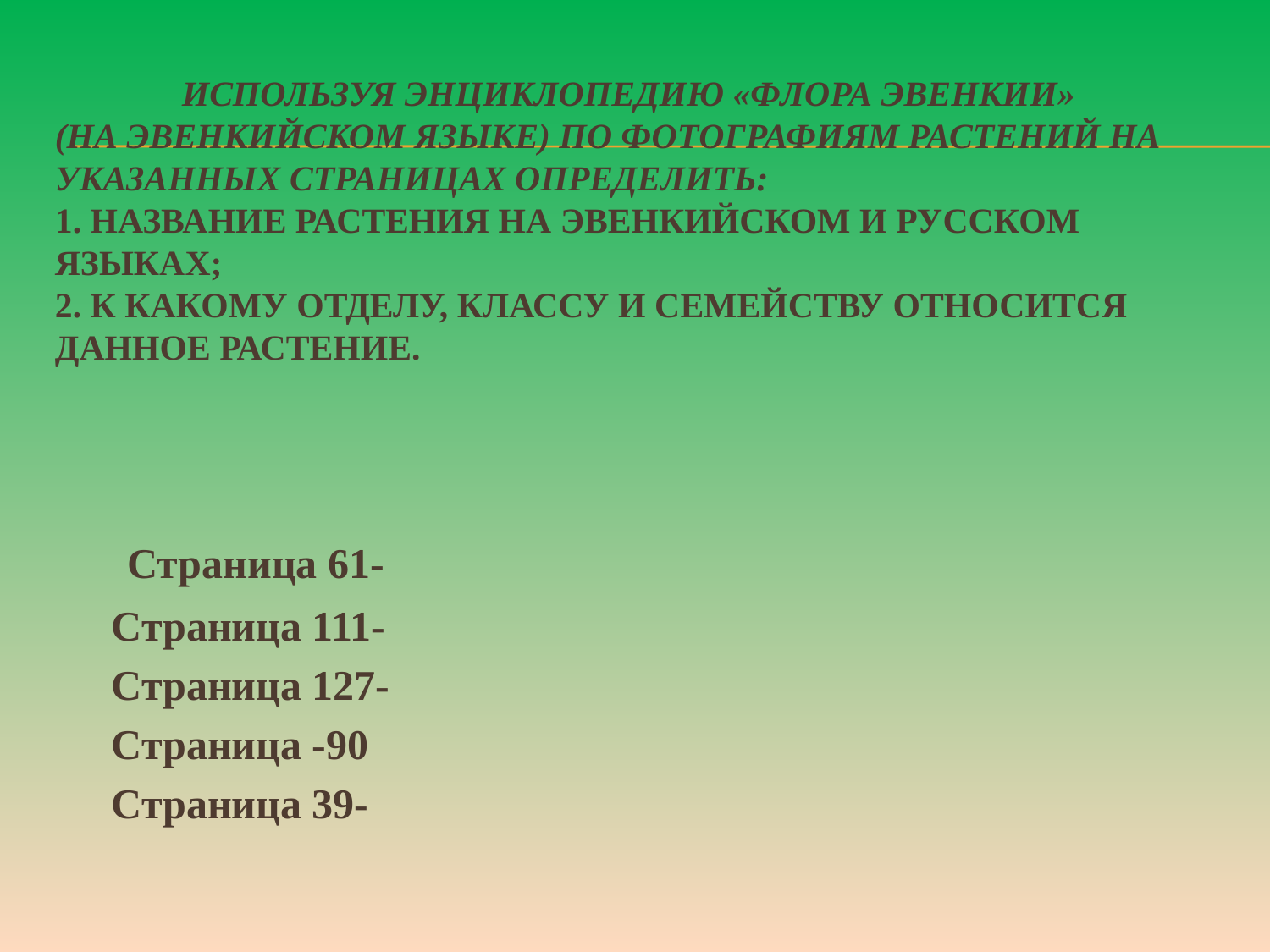

# Используя энциклопедию «Флора Эвенкии» (на эвенкийском языке) по фотографиям растений на указанных страницах определить: 1. Название растения на эвенкийском и русском языках; 2. К какому отделу, классу и семейству относится данное растение.
 Страница 61-
Страница 111-
Страница 127-
Страница -90
Страница 39-